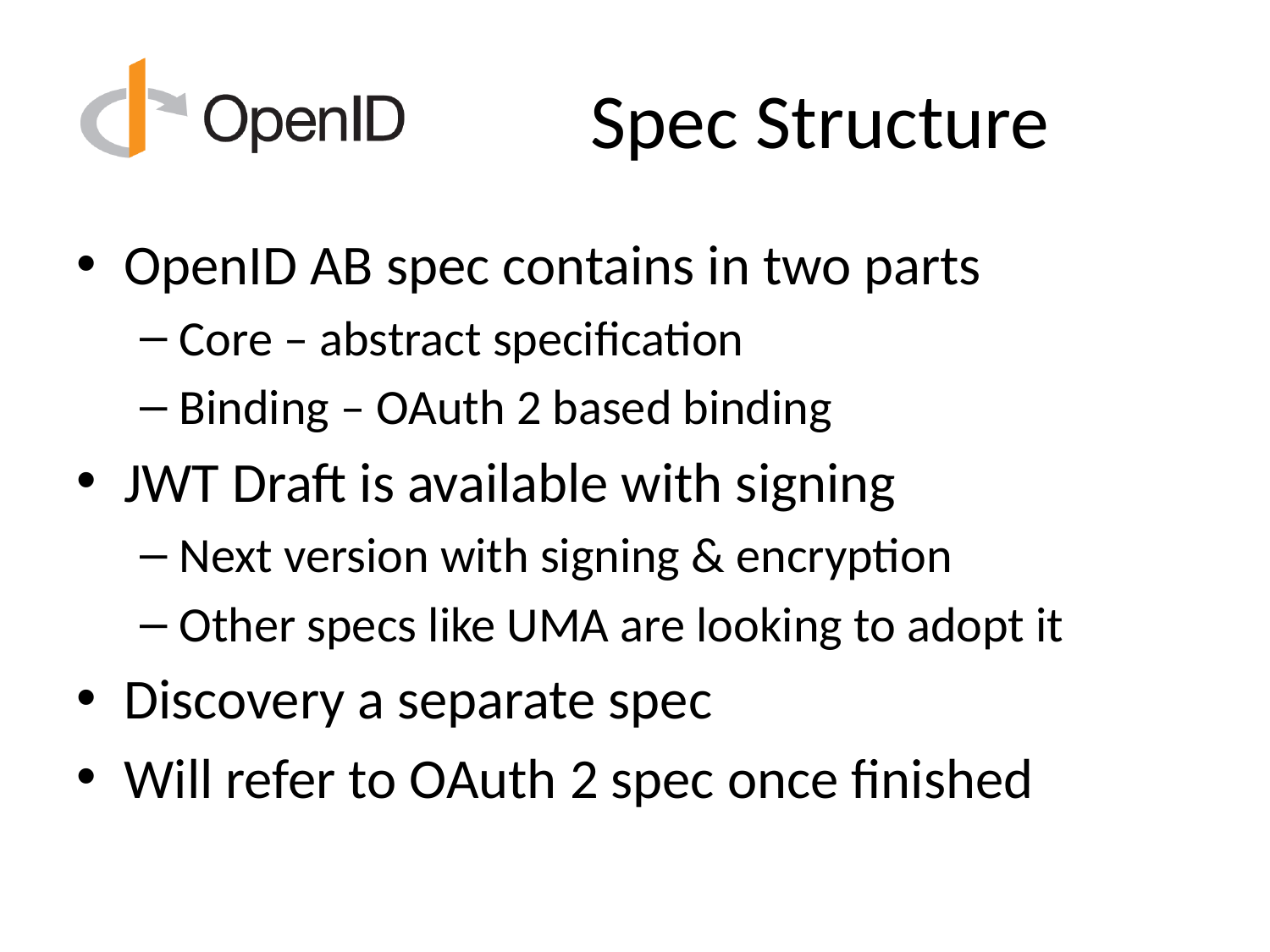

# Spec Structure
OpenID AB spec contains in two parts
Core – abstract specification
Binding – OAuth 2 based binding
JWT Draft is available with signing
Next version with signing & encryption
Other specs like UMA are looking to adopt it
Discovery a separate spec
Will refer to OAuth 2 spec once finished